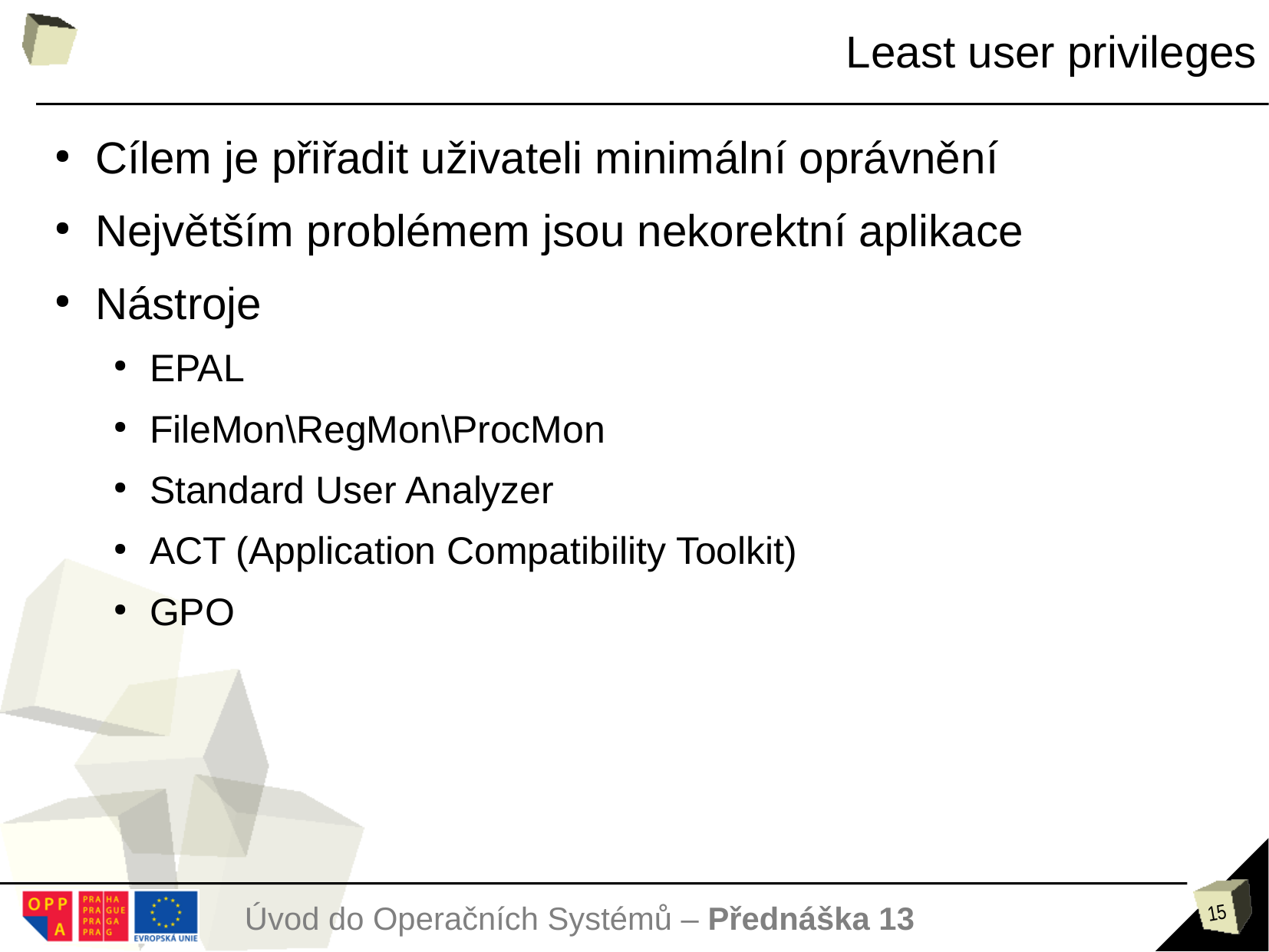

Least user privileges

Cílem je přiřadit uživateli minimální oprávnění
Největším problémem jsou nekorektní aplikace
Nástroje
EPAL
FileMon\RegMon\ProcMon
Standard User Analyzer
ACT (Application Compatibility Toolkit)
GPO